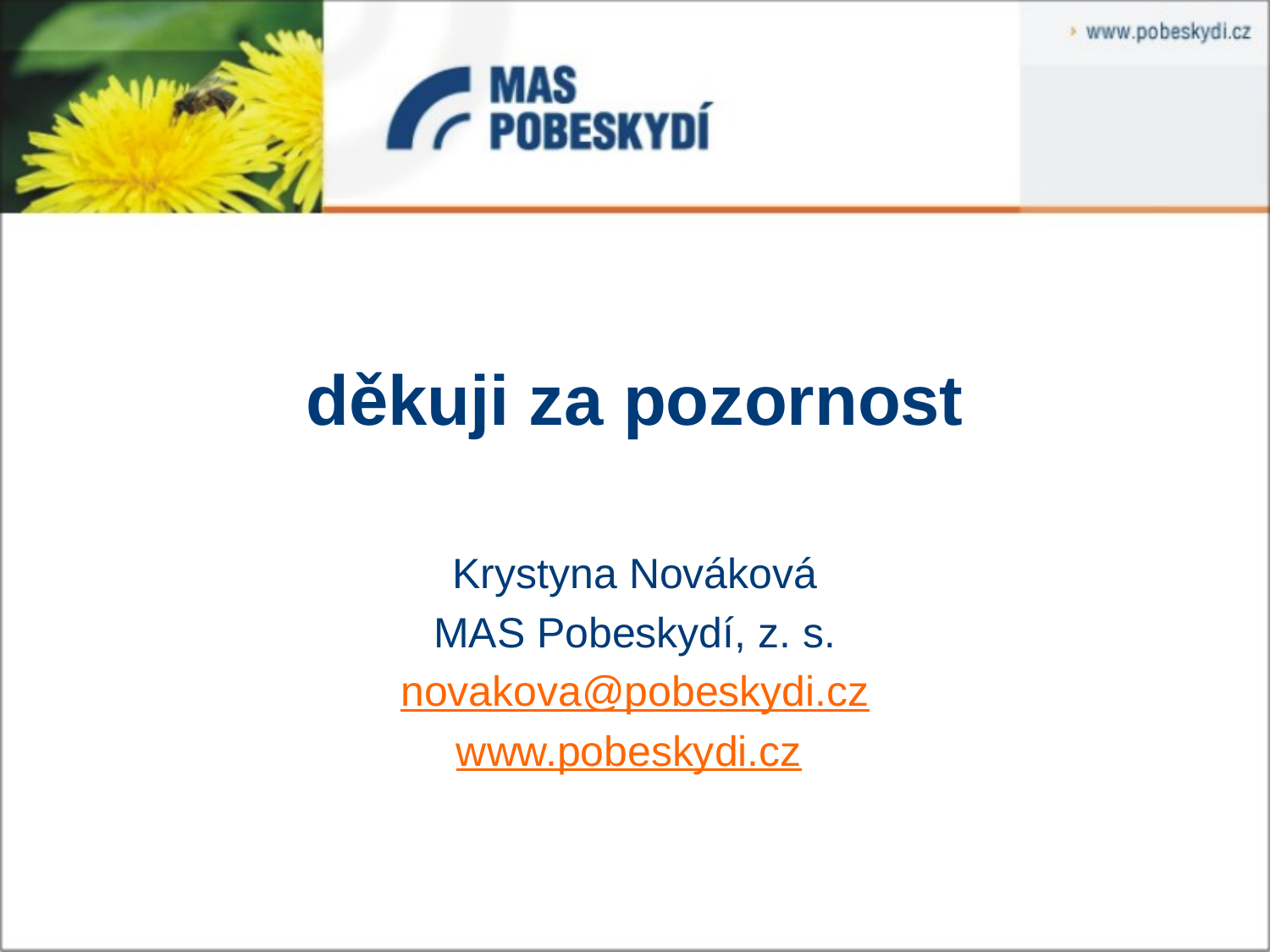

# děkuji za pozornost
Krystyna Nováková
MAS Pobeskydí, z. s.
novakova@pobeskydi.cz
www.pobeskydi.cz